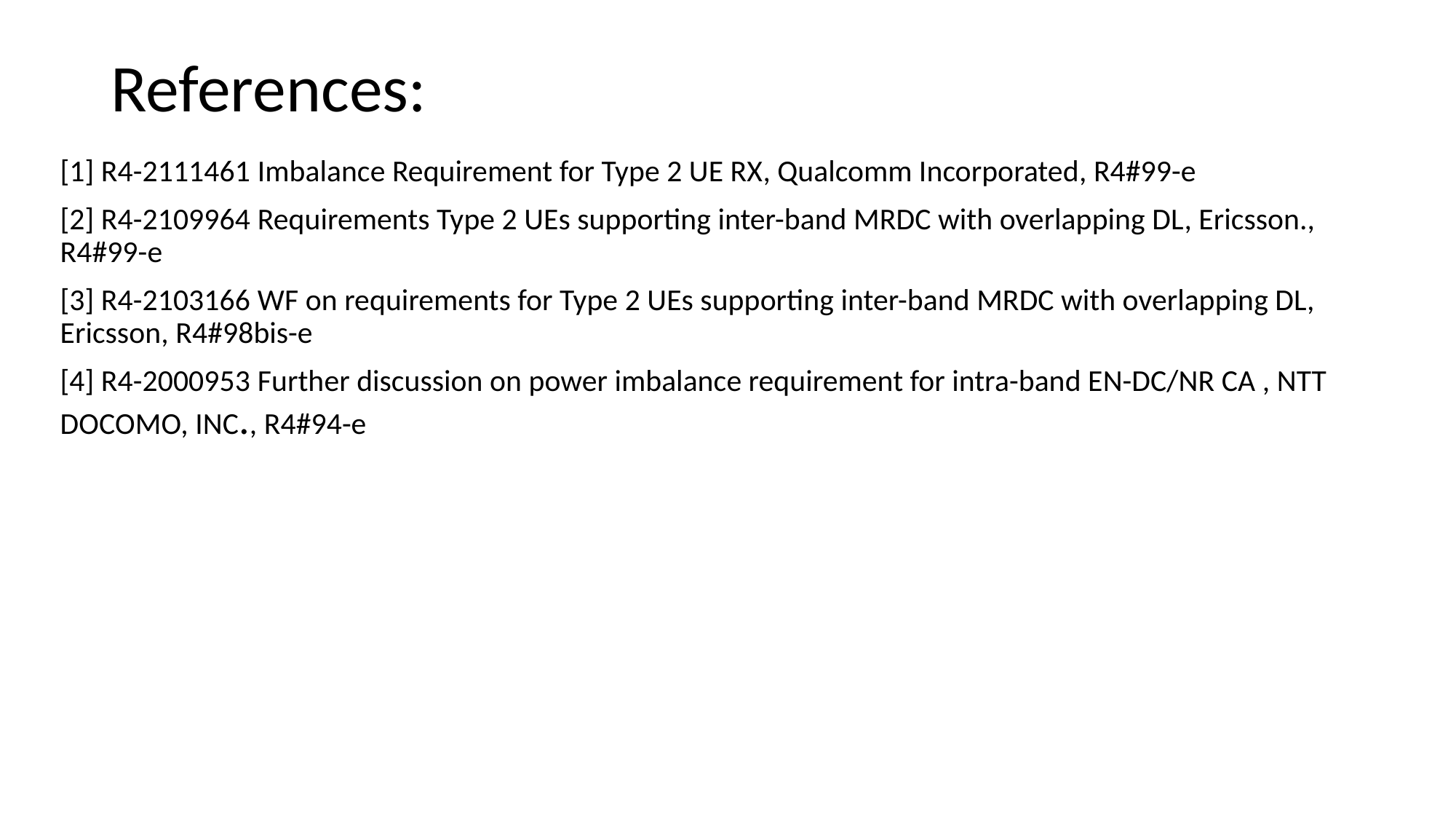

# References:
[1] R4-2111461 Imbalance Requirement for Type 2 UE RX, Qualcomm Incorporated, R4#99-e
[2] R4-2109964 Requirements Type 2 UEs supporting inter-band MRDC with overlapping DL, Ericsson., R4#99-e
[3] R4-2103166 WF on requirements for Type 2 UEs supporting inter-band MRDC with overlapping DL, Ericsson, R4#98bis-e
[4] R4-2000953 Further discussion on power imbalance requirement for intra-band EN-DC/NR CA , NTT DOCOMO, INC., R4#94-e